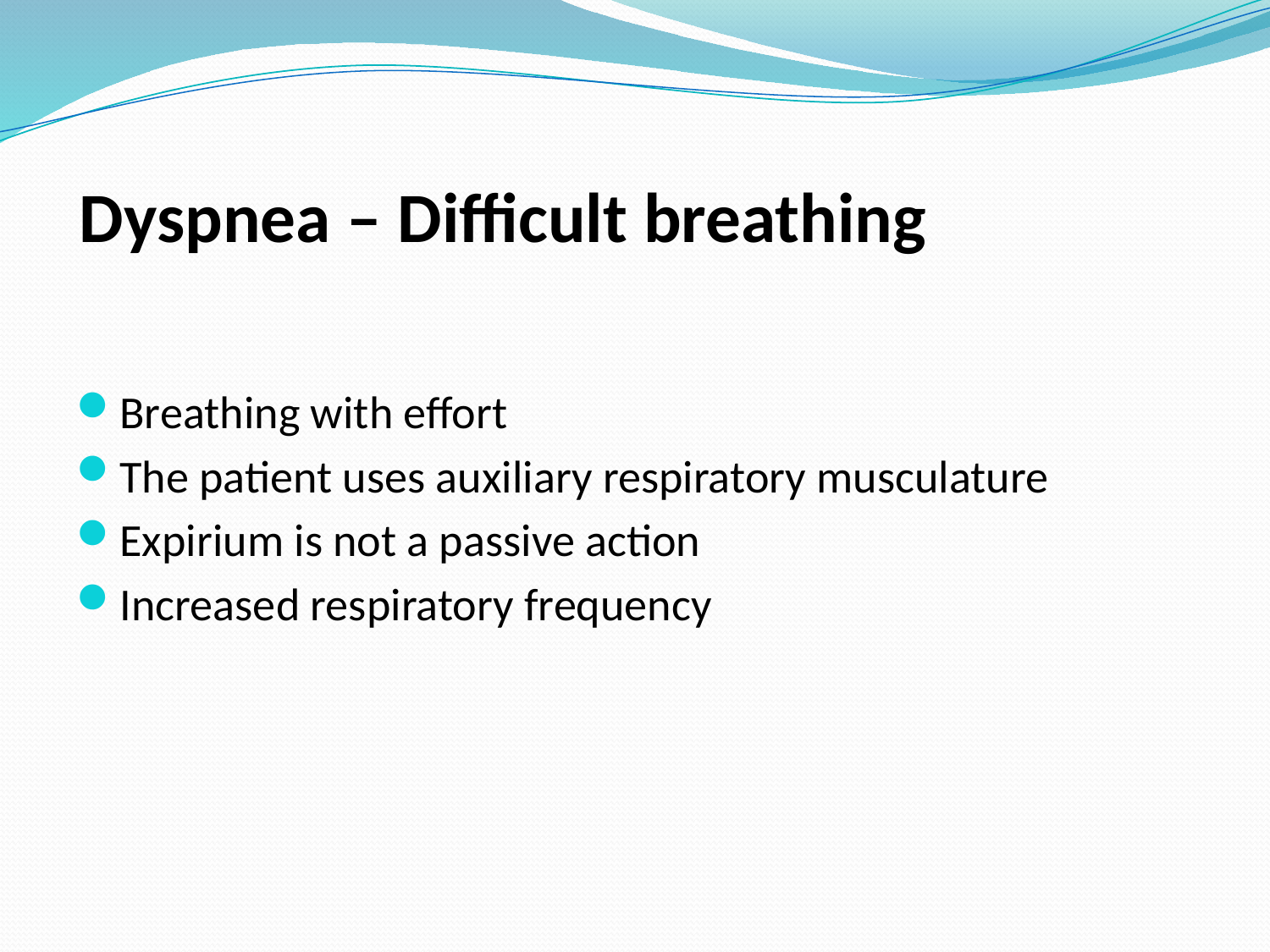

# Dyspnea – Difficult breathing
Breathing with effort
The patient uses auxiliary respiratory musculature
Expirium is not a passive action
Increased respiratory frequency